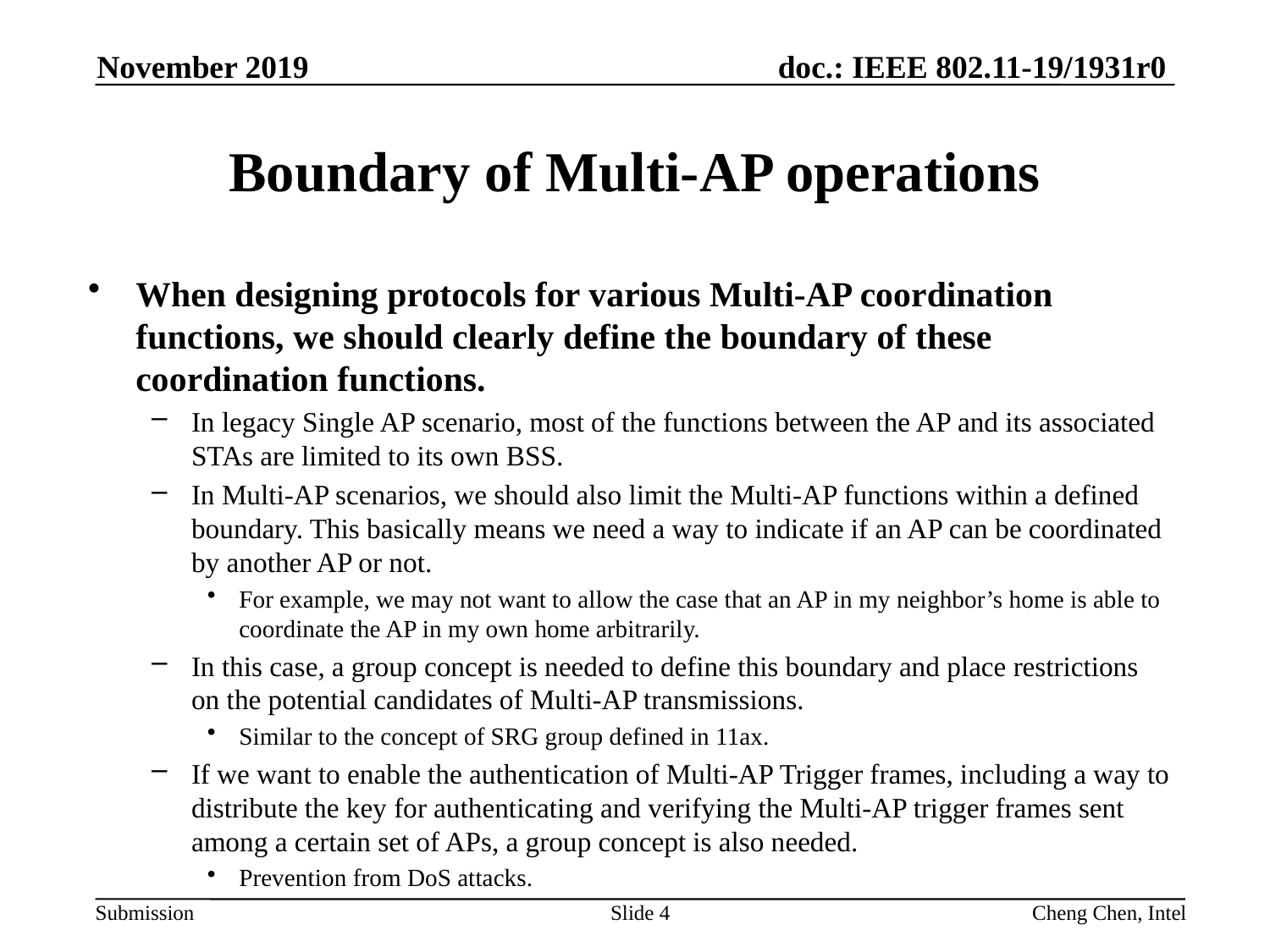

November 2019
# Boundary of Multi-AP operations
When designing protocols for various Multi-AP coordination functions, we should clearly define the boundary of these coordination functions.
In legacy Single AP scenario, most of the functions between the AP and its associated STAs are limited to its own BSS.
In Multi-AP scenarios, we should also limit the Multi-AP functions within a defined boundary. This basically means we need a way to indicate if an AP can be coordinated by another AP or not.
For example, we may not want to allow the case that an AP in my neighbor’s home is able to coordinate the AP in my own home arbitrarily.
In this case, a group concept is needed to define this boundary and place restrictions on the potential candidates of Multi-AP transmissions.
Similar to the concept of SRG group defined in 11ax.
If we want to enable the authentication of Multi-AP Trigger frames, including a way to distribute the key for authenticating and verifying the Multi-AP trigger frames sent among a certain set of APs, a group concept is also needed.
Prevention from DoS attacks.

Slide 4
Cheng Chen, Intel